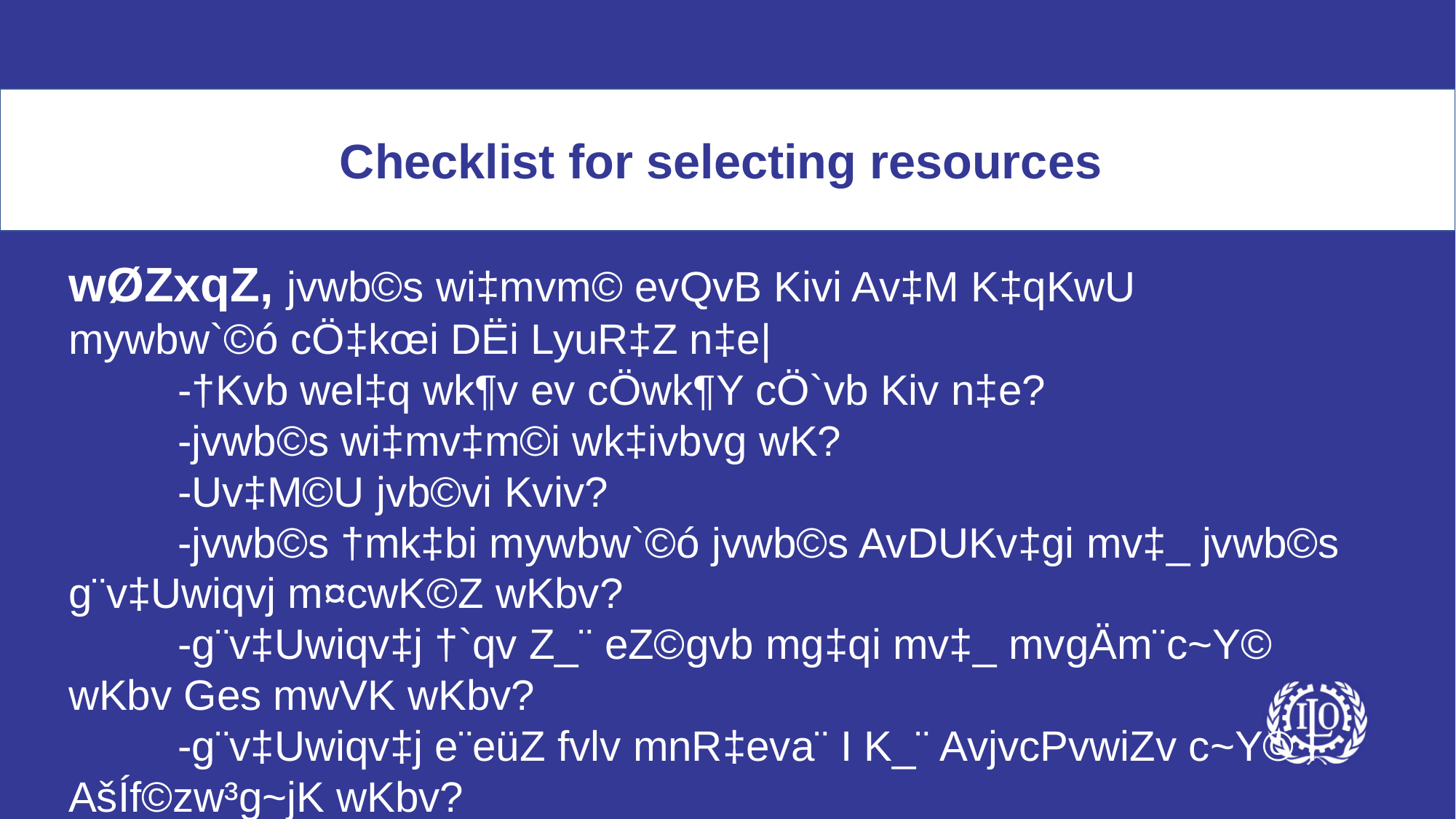

Checklist for selecting resources
wØZxqZ, jvwb©s wi‡mvm© evQvB Kivi Av‡M K‡qKwU mywbw`©ó cÖ‡kœi DËi LyuR‡Z n‡e|
	-†Kvb wel‡q wk¶v ev cÖwk¶Y cÖ`vb Kiv n‡e?
	-jvwb©s wi‡mv‡m©i wk‡ivbvg wK?
	-Uv‡M©U jvb©vi Kviv?
	-jvwb©s †mk‡bi mywbw`©ó jvwb©s AvDUKv‡gi mv‡_ jvwb©s g¨v‡Uwiqvj m¤cwK©Z wKbv?
	-g¨v‡Uwiqv‡j †`qv Z_¨ eZ©gvb mg‡qi mv‡_ mvgÄm¨c~Y© wKbv Ges mwVK wKbv?
	-g¨v‡Uwiqv‡j e¨eüZ fvlv mnR‡eva¨ I K_¨ AvjvcPvwiZv c~Y© I AšÍf©zw³g~jK wKbv?
	-jvwb©s g¨v‡Uwiqv‡j †Kvb PwiÎ wPÎ‡bi mgq gvby‡li gv‡S we`¨gvb ˆewPÎ cwiùzwUZ nq 	 wKbv?